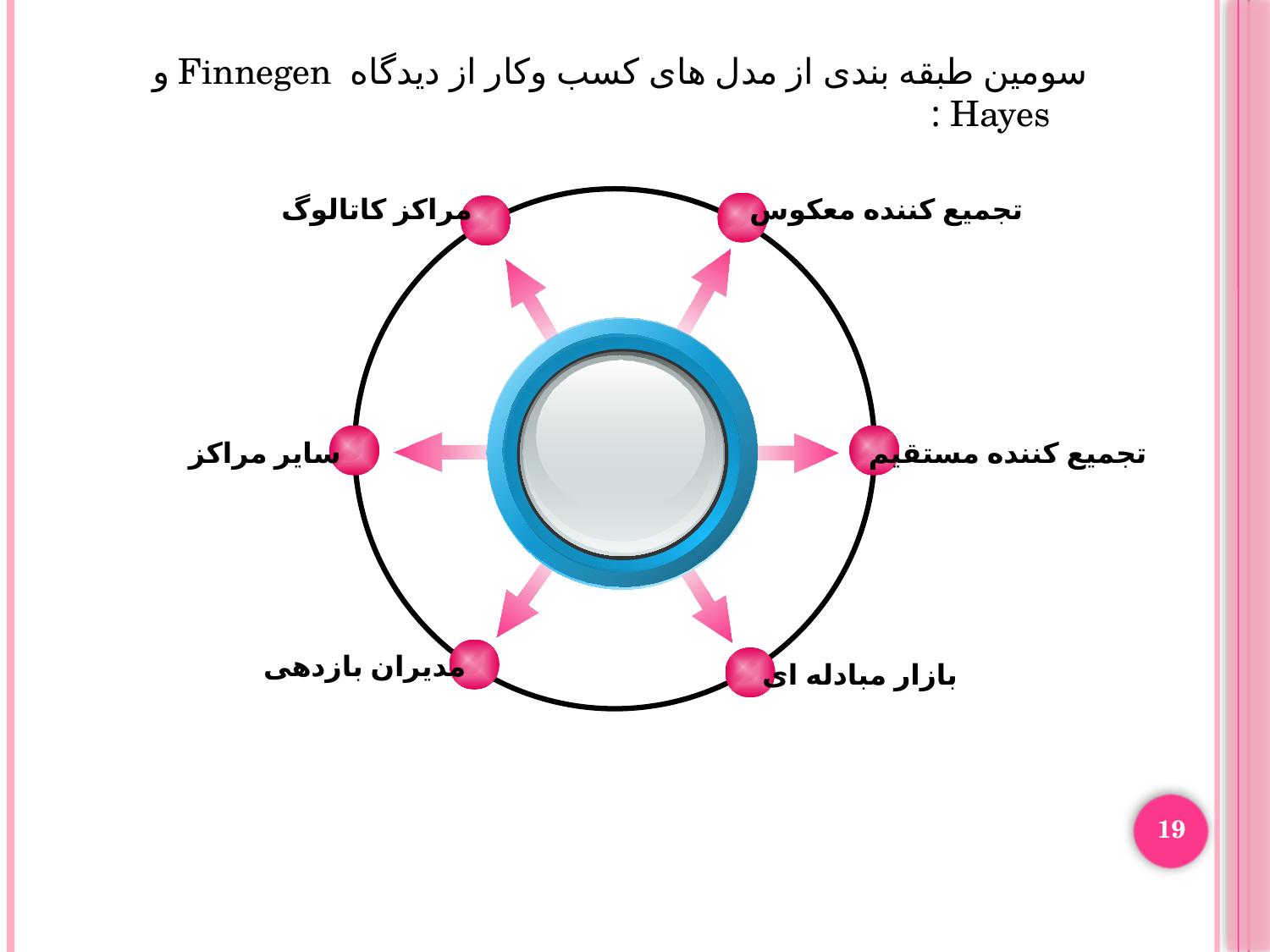

سومین طبقه بندی از مدل های کسب وکار از دیدگاه  Finnegen و Hayes :

مراکز کاتالوگ
تجمیع کننده معکوس

سایر مراکز
تجمیع کننده مستقیم

مدیران بازدهی

بازار مبادله ای
19